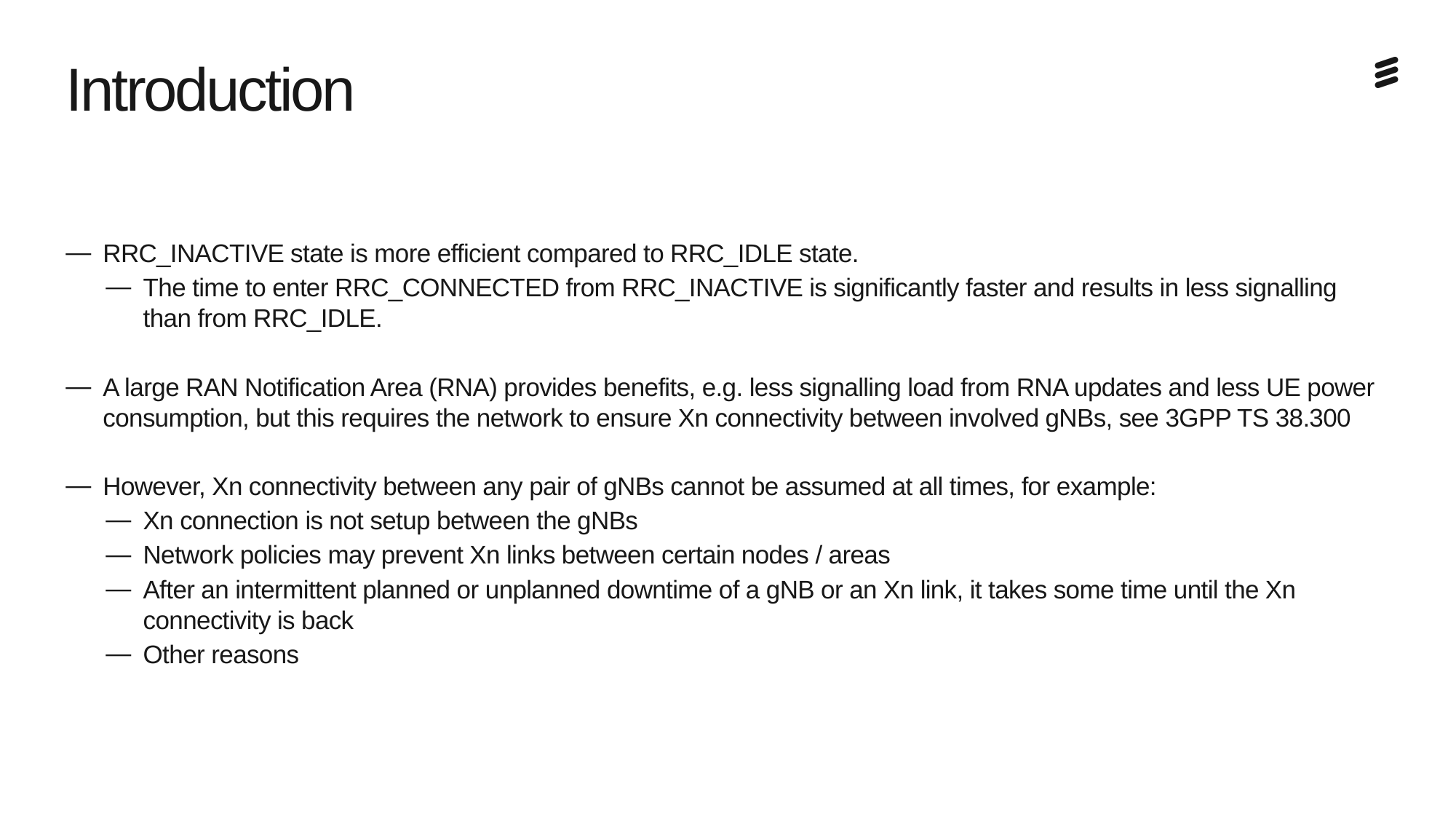

# Introduction
RRC_INACTIVE state is more efficient compared to RRC_IDLE state.
The time to enter RRC_CONNECTED from RRC_INACTIVE is significantly faster and results in less signalling than from RRC_IDLE.

A large RAN Notification Area (RNA) provides benefits, e.g. less signalling load from RNA updates and less UE power consumption, but this requires the network to ensure Xn connectivity between involved gNBs, see 3GPP TS 38.300

However, Xn connectivity between any pair of gNBs cannot be assumed at all times, for example:
Xn connection is not setup between the gNBs
Network policies may prevent Xn links between certain nodes / areas
After an intermittent planned or unplanned downtime of a gNB or an Xn link, it takes some time until the Xn connectivity is back
Other reasons